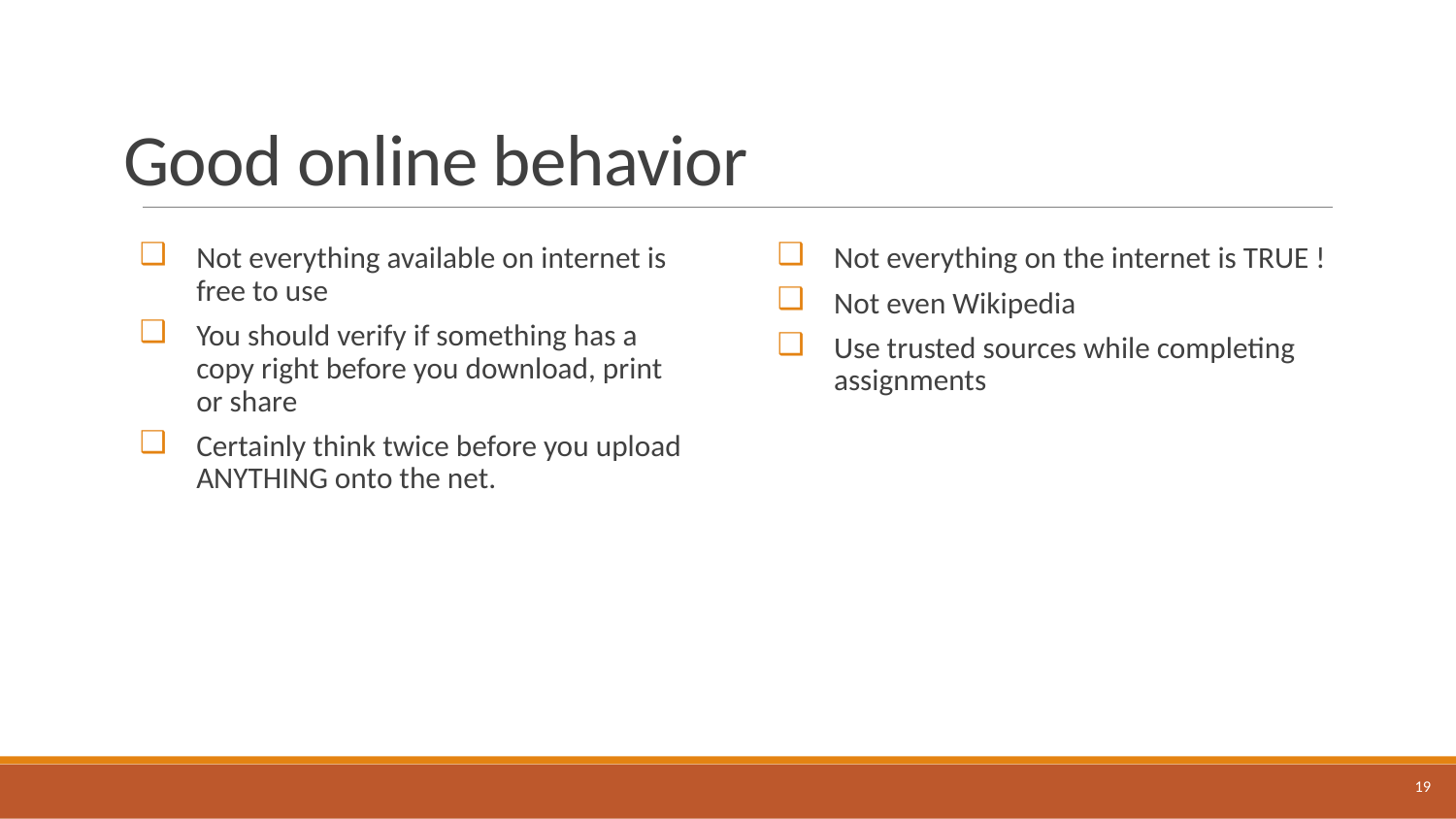

# Good online behavior
Not everything available on internet is free to use
You should verify if something has a copy right before you download, print or share
Certainly think twice before you upload ANYTHING onto the net.
Not everything on the internet is TRUE !
Not even Wikipedia
Use trusted sources while completing assignments
19